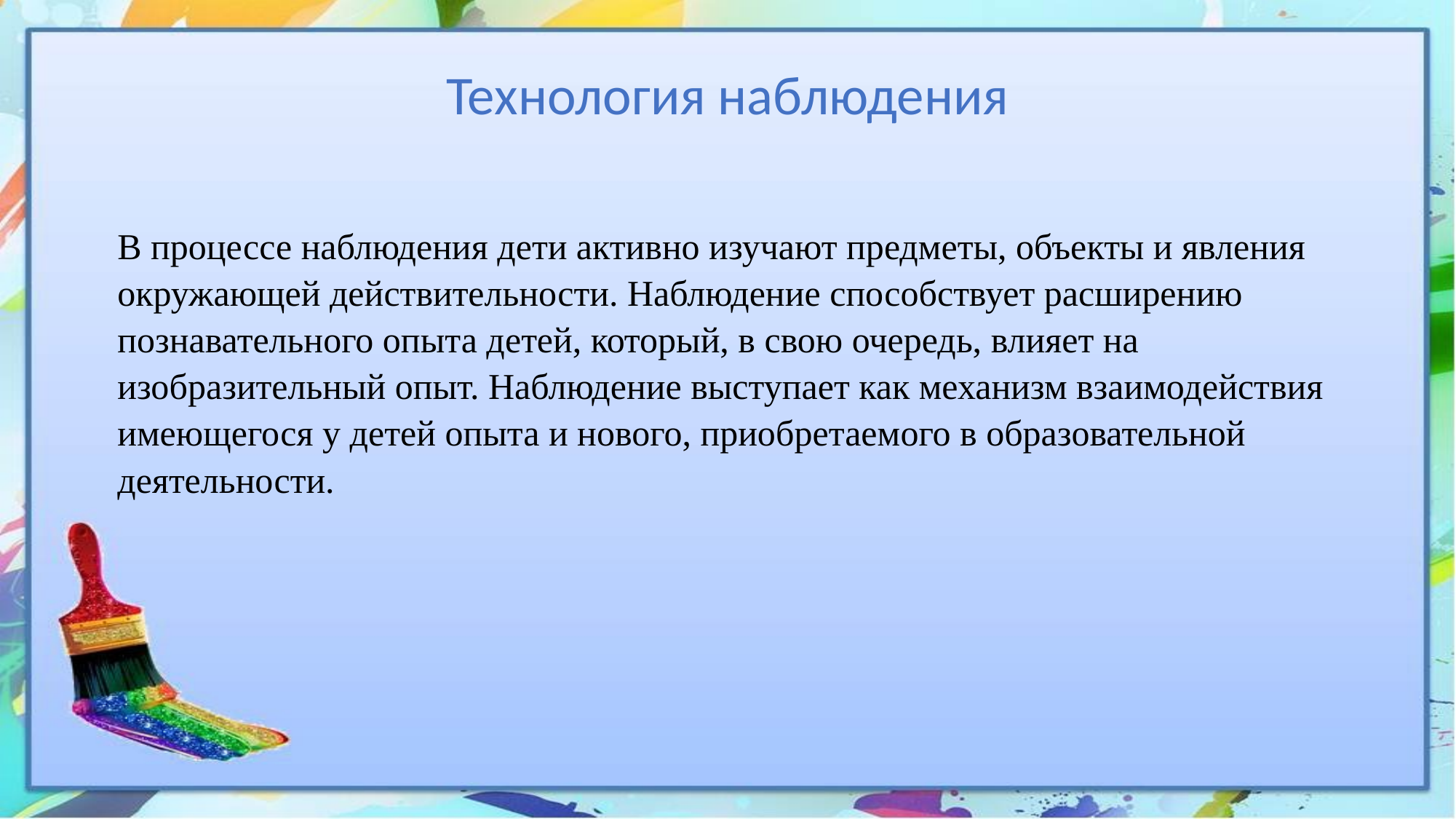

Технология наблюдения
В процессе наблюдения дети активно изучают предметы, объекты и явления окружающей действительности. Наблюдение способствует расширению познавательного опыта детей, который, в свою очередь, влияет на изобразительный опыт. Наблюдение выступает как механизм взаимодействия имеющегося у детей опыта и нового, приобретаемого в образовательной деятельности.